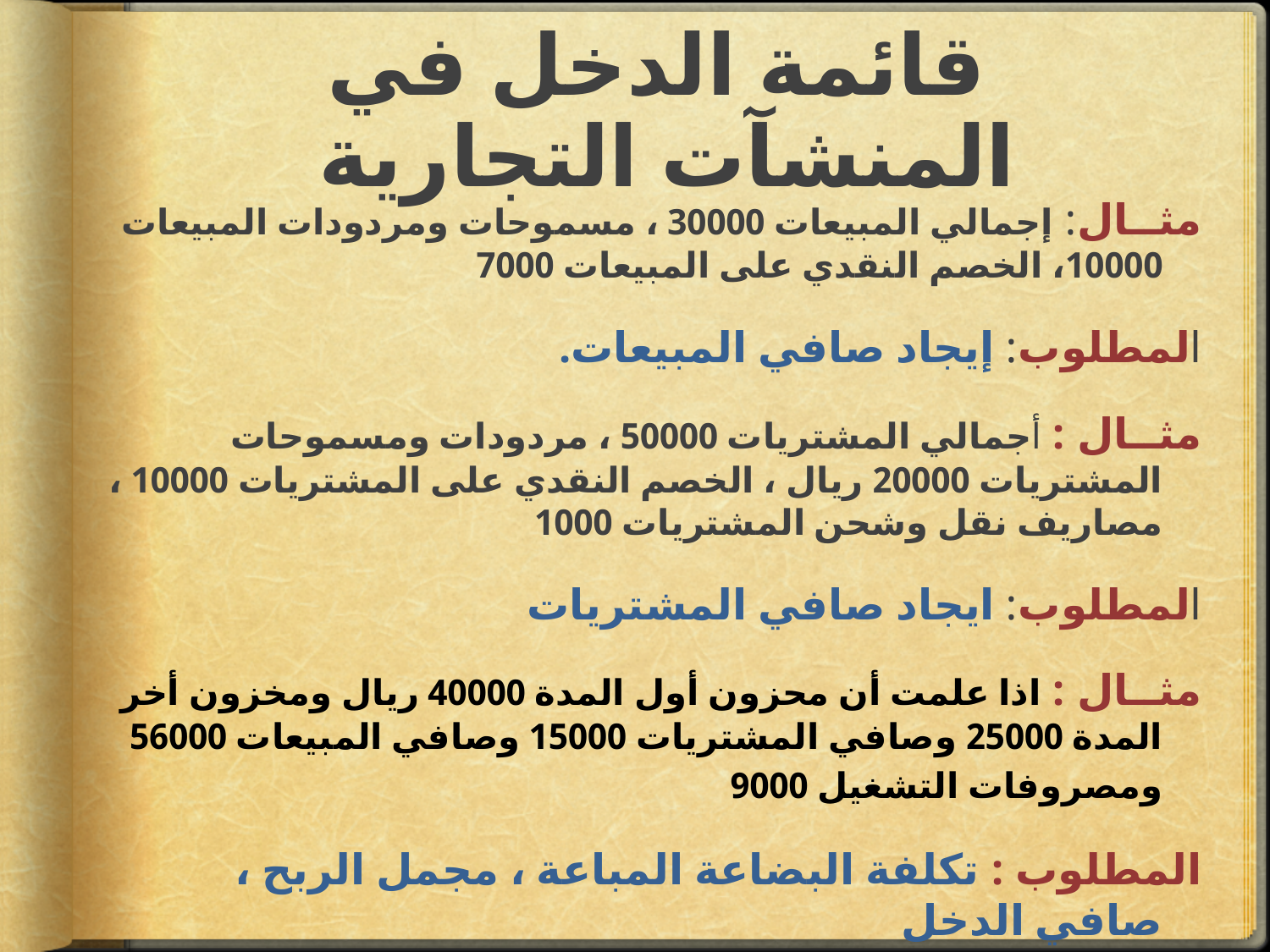

# قائمة الدخل في المنشآت التجارية
مثــال: إجمالي المبيعات 30000 ، مسموحات ومردودات المبيعات 10000، الخصم النقدي على المبيعات 7000
المطلوب: إيجاد صافي المبيعات.
مثــال : أجمالي المشتريات 50000 ، مردودات ومسموحات المشتريات 20000 ريال ، الخصم النقدي على المشتريات 10000 ، مصاريف نقل وشحن المشتريات 1000
المطلوب: ايجاد صافي المشتريات
مثــال : اذا علمت أن محزون أول المدة 40000 ريال ومخزون أخر المدة 25000 وصافي المشتريات 15000 وصافي المبيعات 56000 ومصروفات التشغيل 9000
المطلوب : تكلفة البضاعة المباعة ، مجمل الربح ، صافي الدخل